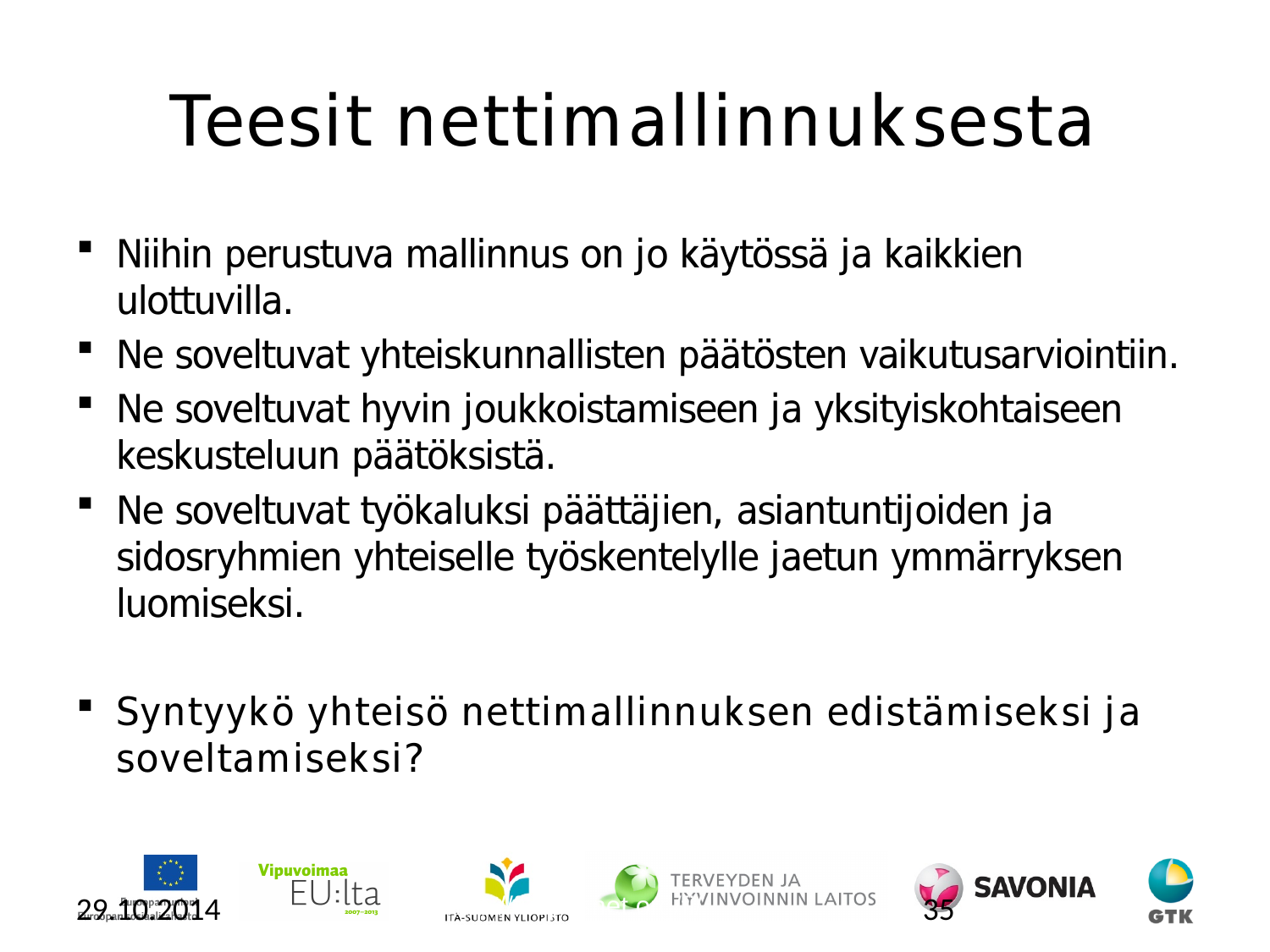

# Teesit nettimallinnuksesta
Niihin perustuva mallinnus on jo käytössä ja kaikkien ulottuvilla.
Ne soveltuvat yhteiskunnallisten päätösten vaikutusarviointiin.
Ne soveltuvat hyvin joukkoistamiseen ja yksityiskohtaiseen keskusteluun päätöksistä.
Ne soveltuvat työkaluksi päättäjien, asiantuntijoiden ja sidosryhmien yhteiselle työskentelylle jaetun ymmärryksen luomiseksi.

Syntyykö yhteisö nettimallinnuksen edistämiseksi ja soveltamiseksi?
29.10.2014
http://fi.opasnet.org/fi/Tiedosto:Ilmastopolitiikka_rakennukset_ja_terveys.ppt
35